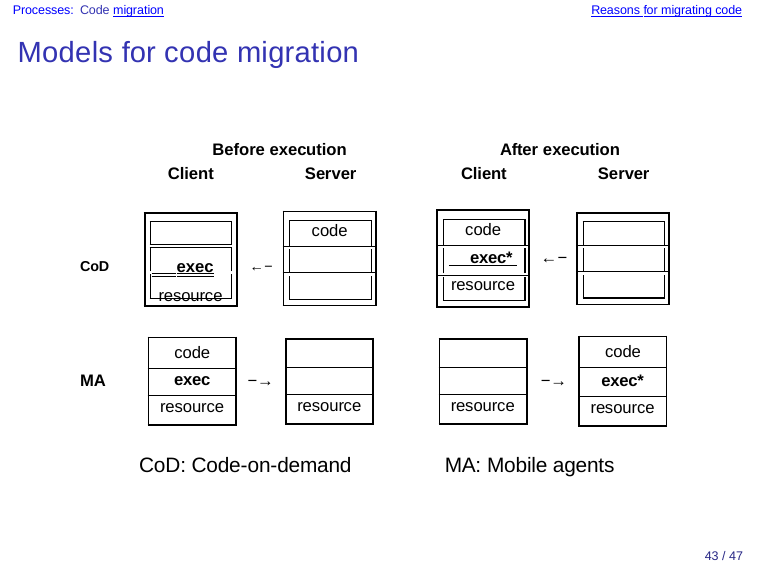

Processes: Code migration
Reasons for migrating code
Models for code migration
Before execution
After execution
Client
Server
Client
Server
| code |
| --- |
| exec\* |
| resource |
| code |
| --- |
|  |
|  |

|  |
| --- |
|  |
|  |

CoD	      exec	   ←−
resource
←−

| code |
| --- |
| exec\* |
| resource |
| code |
| --- |
| exec |
| resource |
|  |
| --- |
|  |
| resource |
|  |
| --- |
|  |
| resource |
MA
−→
−→
CoD: Code-on-demand
MA: Mobile agents
43 / 47